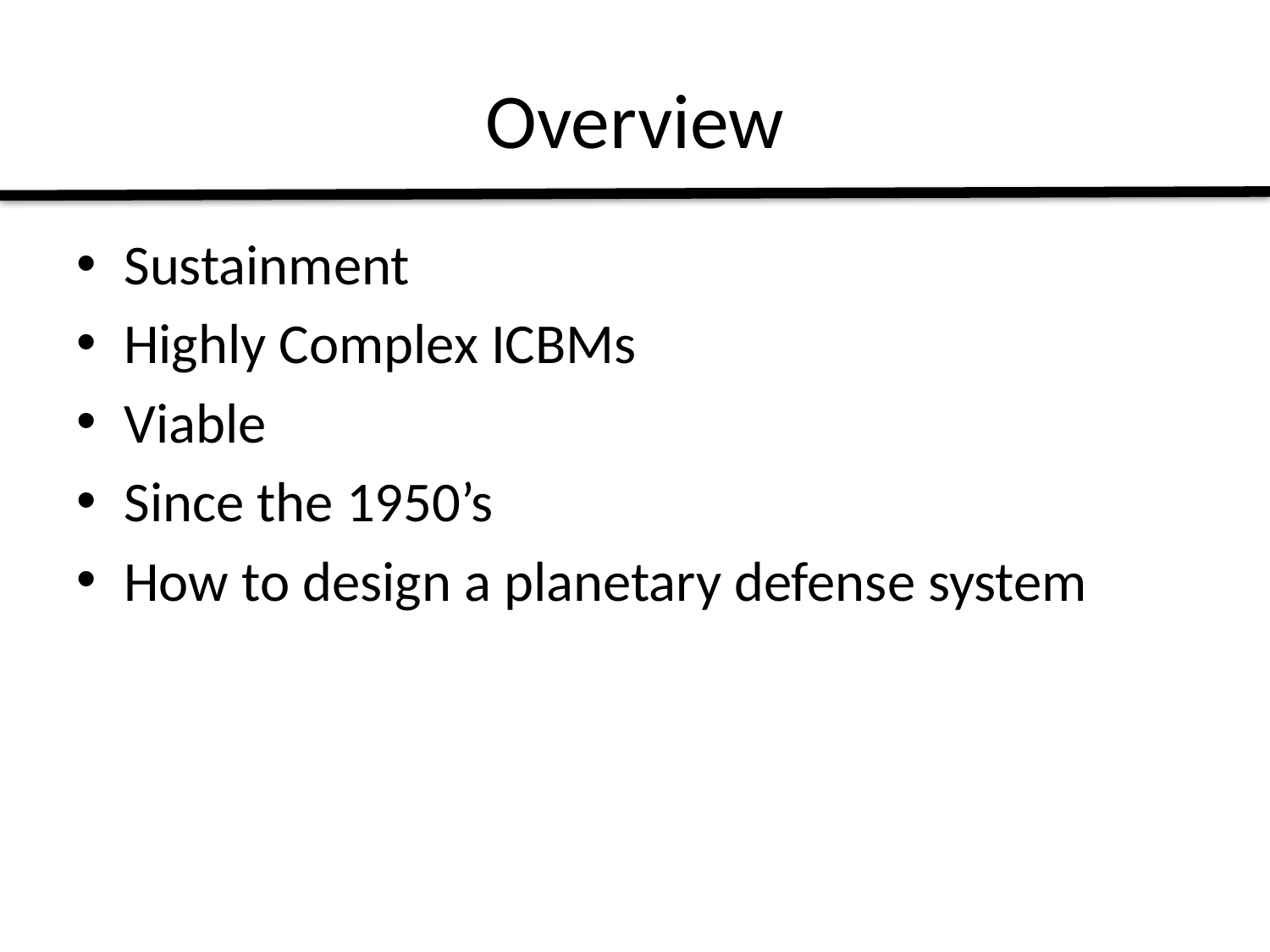

# Overview
Sustainment
Highly Complex ICBMs
Viable
Since the 1950’s
How to design a planetary defense system